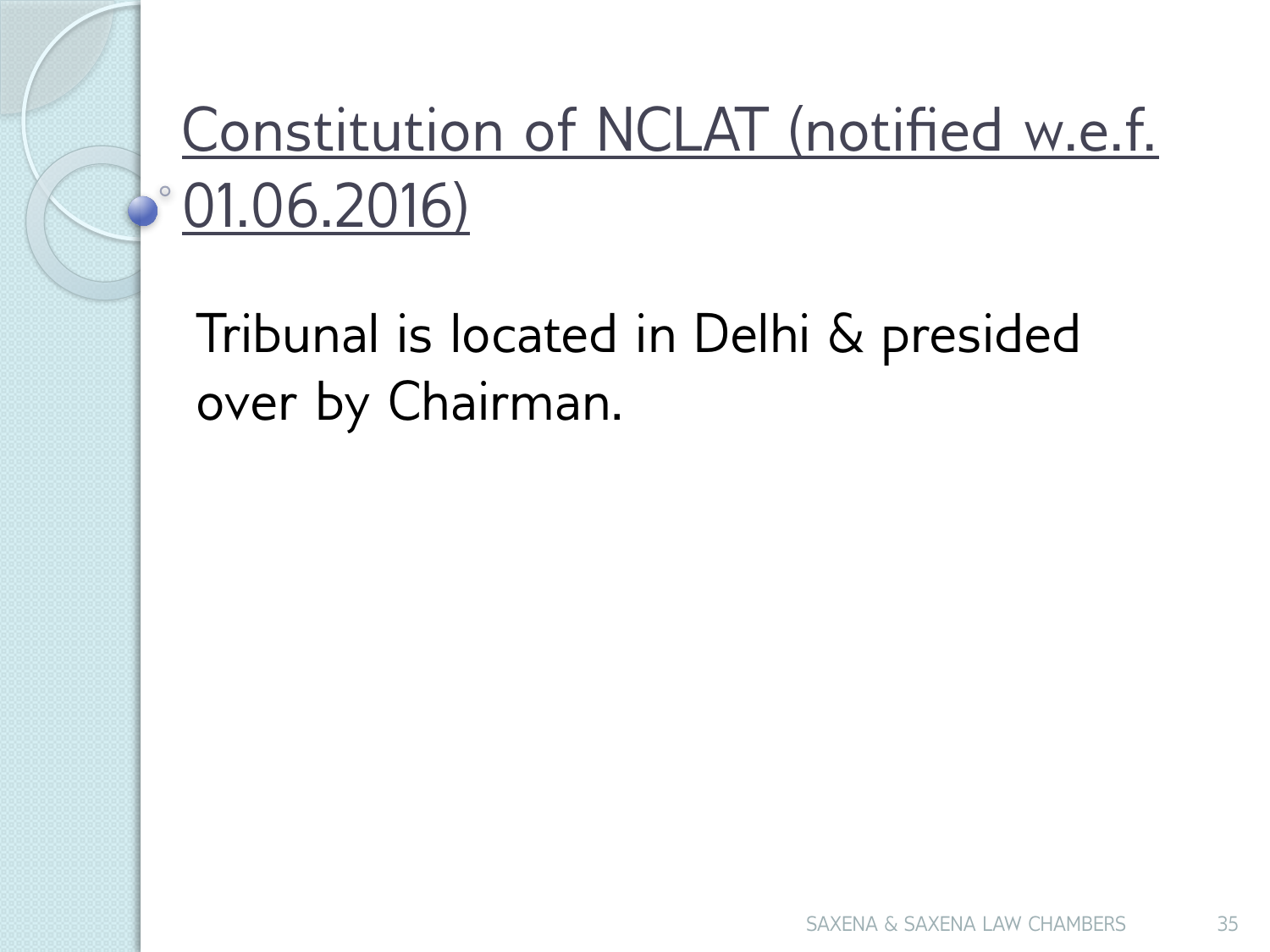

# Constitution of NCLAT (notified w.e.f. 01.06.2016)
Tribunal is located in Delhi & presided over by Chairman.
SAXENA & SAXENA LAW CHAMBERS
35